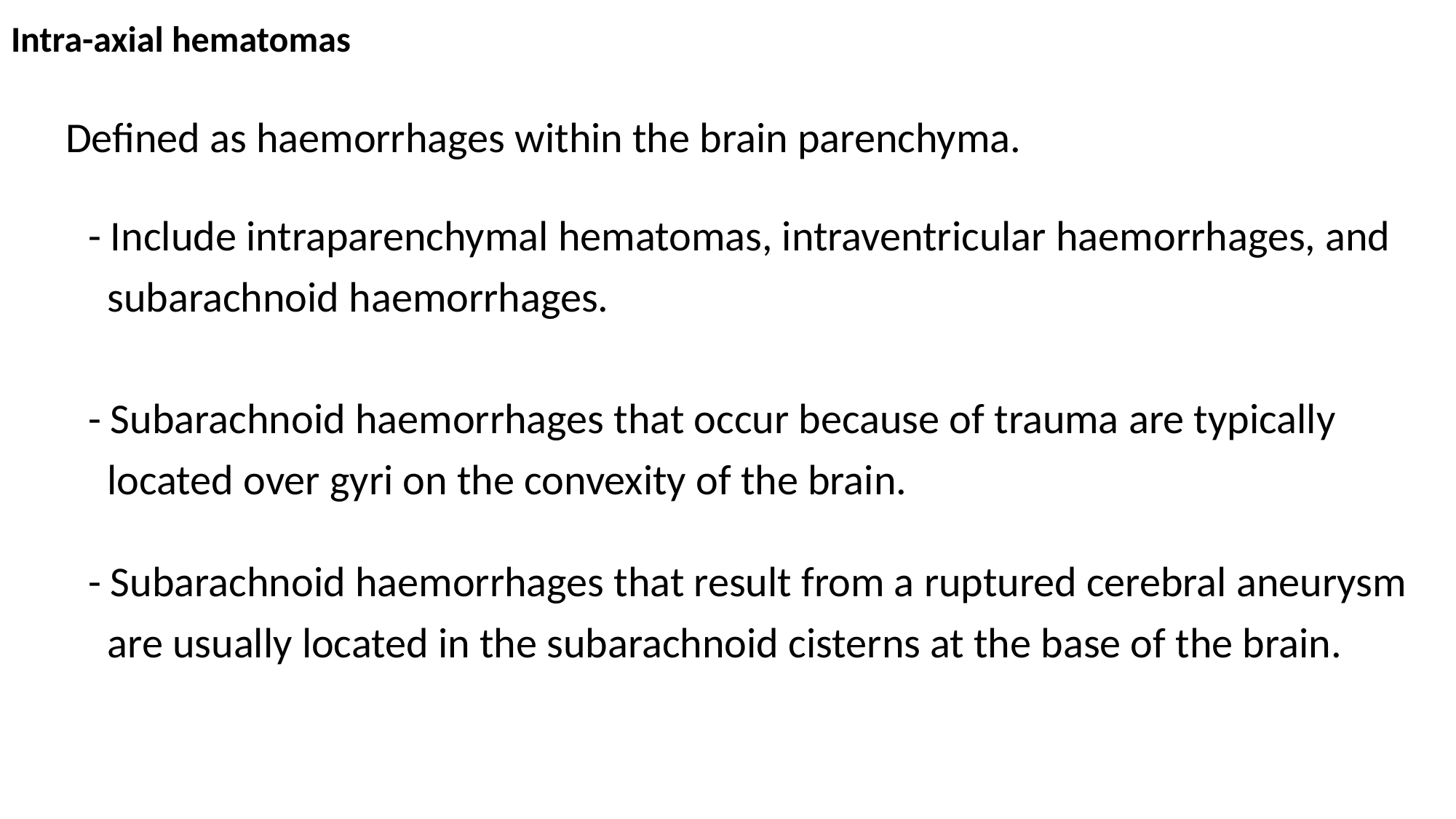

# Intra-axial hematomas
Defined as haemorrhages within the brain parenchyma.

        - Include intraparenchymal hematomas, intraventricular haemorrhages, and
          subarachnoid haemorrhages.

        - Subarachnoid haemorrhages that occur because of trauma are typically
          located over gyri on the convexity of the brain.

        - Subarachnoid haemorrhages that result from a ruptured cerebral aneurysm
          are usually located in the subarachnoid cisterns at the base of the brain.